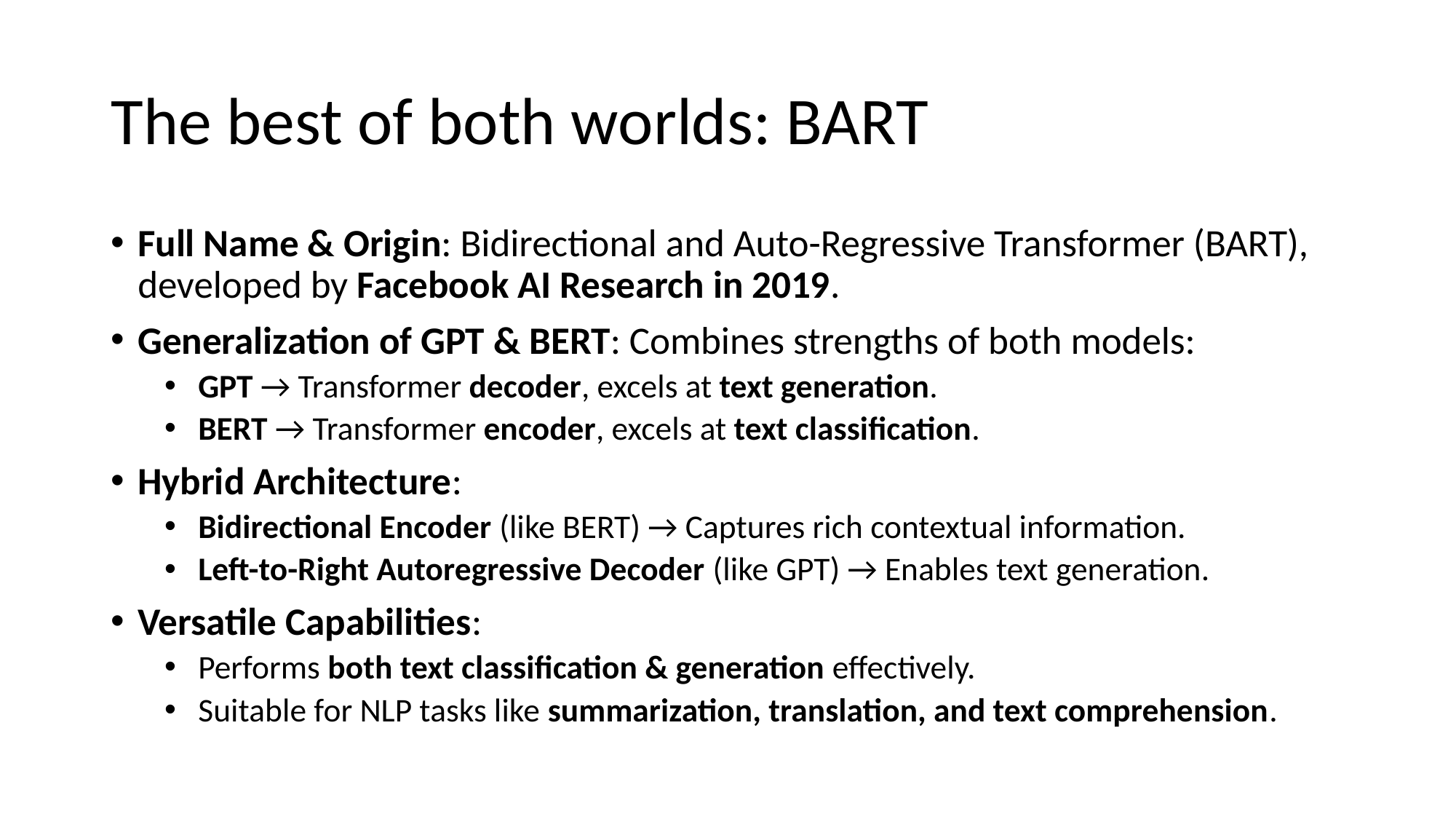

# The best of both worlds: BART
Full Name & Origin: Bidirectional and Auto-Regressive Transformer (BART), developed by Facebook AI Research in 2019.
Generalization of GPT & BERT: Combines strengths of both models:
GPT → Transformer decoder, excels at text generation.
BERT → Transformer encoder, excels at text classification.
Hybrid Architecture:
Bidirectional Encoder (like BERT) → Captures rich contextual information.
Left-to-Right Autoregressive Decoder (like GPT) → Enables text generation.
Versatile Capabilities:
Performs both text classification & generation effectively.
Suitable for NLP tasks like summarization, translation, and text comprehension.